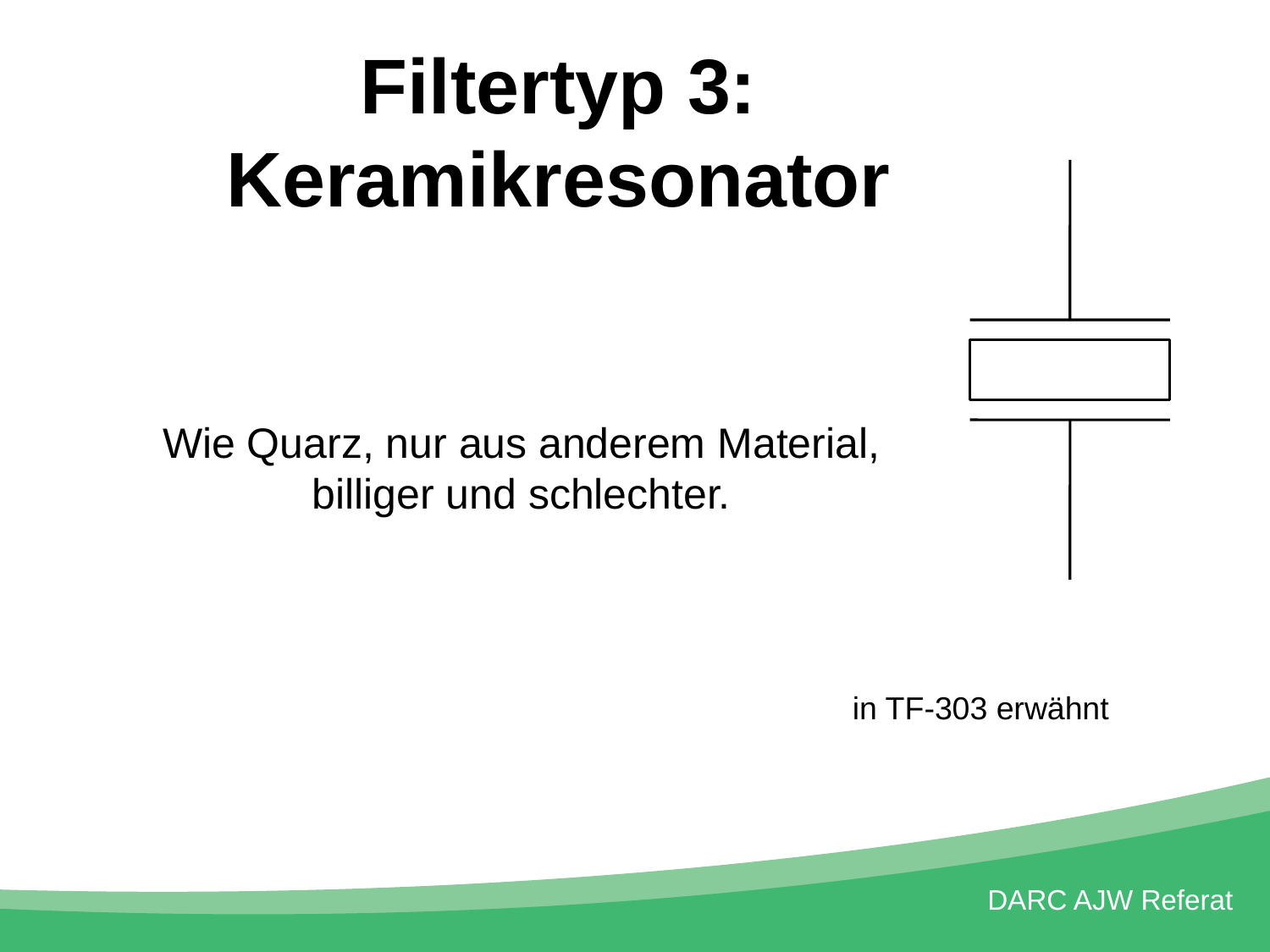

Filtertyp 3:
Keramikresonator

Wie Quarz, nur aus anderem Material,
billiger und schlechter.

in TF-303 erwähnt